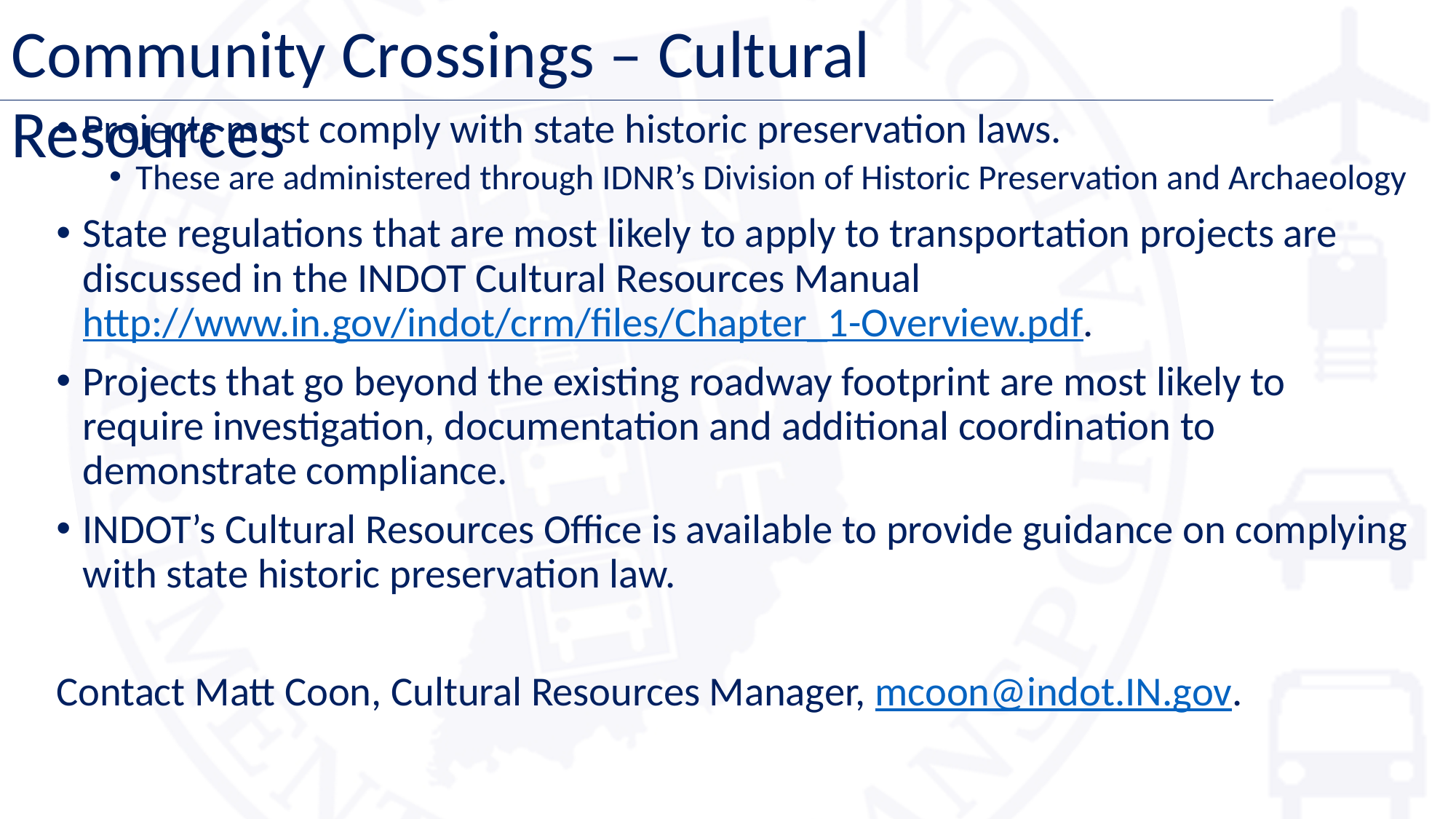

Community Crossings – Cultural Resources
Projects must comply with state historic preservation laws.
These are administered through IDNR’s Division of Historic Preservation and Archaeology
State regulations that are most likely to apply to transportation projects are discussed in the INDOT Cultural Resources Manual http://www.in.gov/indot/crm/files/Chapter_1-Overview.pdf.
Projects that go beyond the existing roadway footprint are most likely to require investigation, documentation and additional coordination to demonstrate compliance.
INDOT’s Cultural Resources Office is available to provide guidance on complying with state historic preservation law.

Contact Matt Coon, Cultural Resources Manager, mcoon@indot.IN.gov.